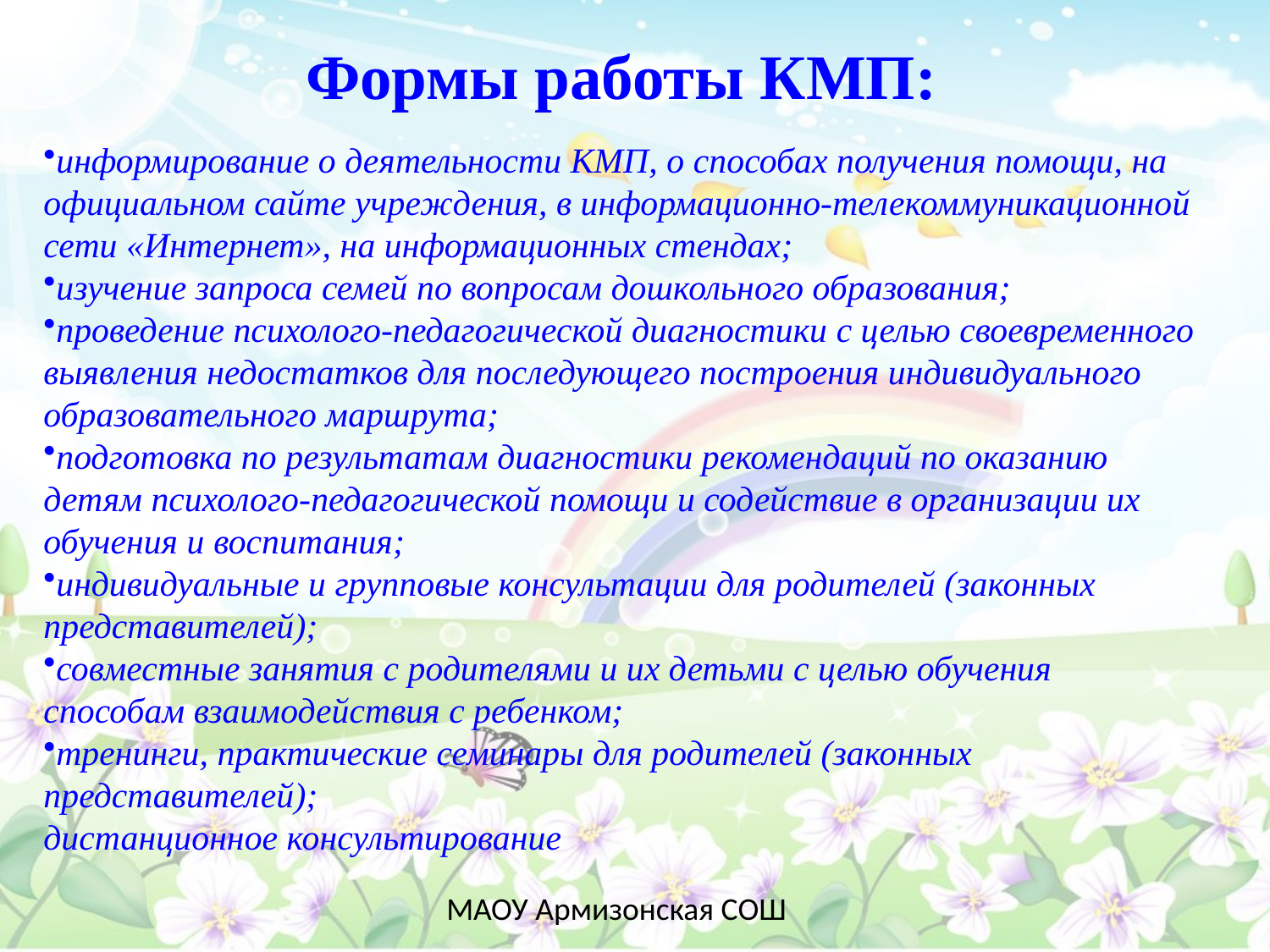

Формы работы КМП:

информирование о деятельности КМП, о способах получения помощи, на официальном сайте учреждения, в информационно-телекоммуникационной сети «Интернет», на информационных стендах;
изучение запроса семей по вопросам дошкольного образования;
проведение психолого-педагогической диагностики с целью своевременного выявления недостатков для последующего построения индивидуального образовательного маршрута;
подготовка по результатам диагностики рекомендаций по оказанию детям психолого-педагогической помощи и содействие в организации их обучения и воспитания;
индивидуальные и групповые консультации для родителей (законных представителей);
совместные занятия с родителями и их детьми с целью обучения способам взаимодействия с ребенком;
тренинги, практические семинары для родителей (законных представителей);
дистанционное консультирование
МАОУ Армизонская СОШ